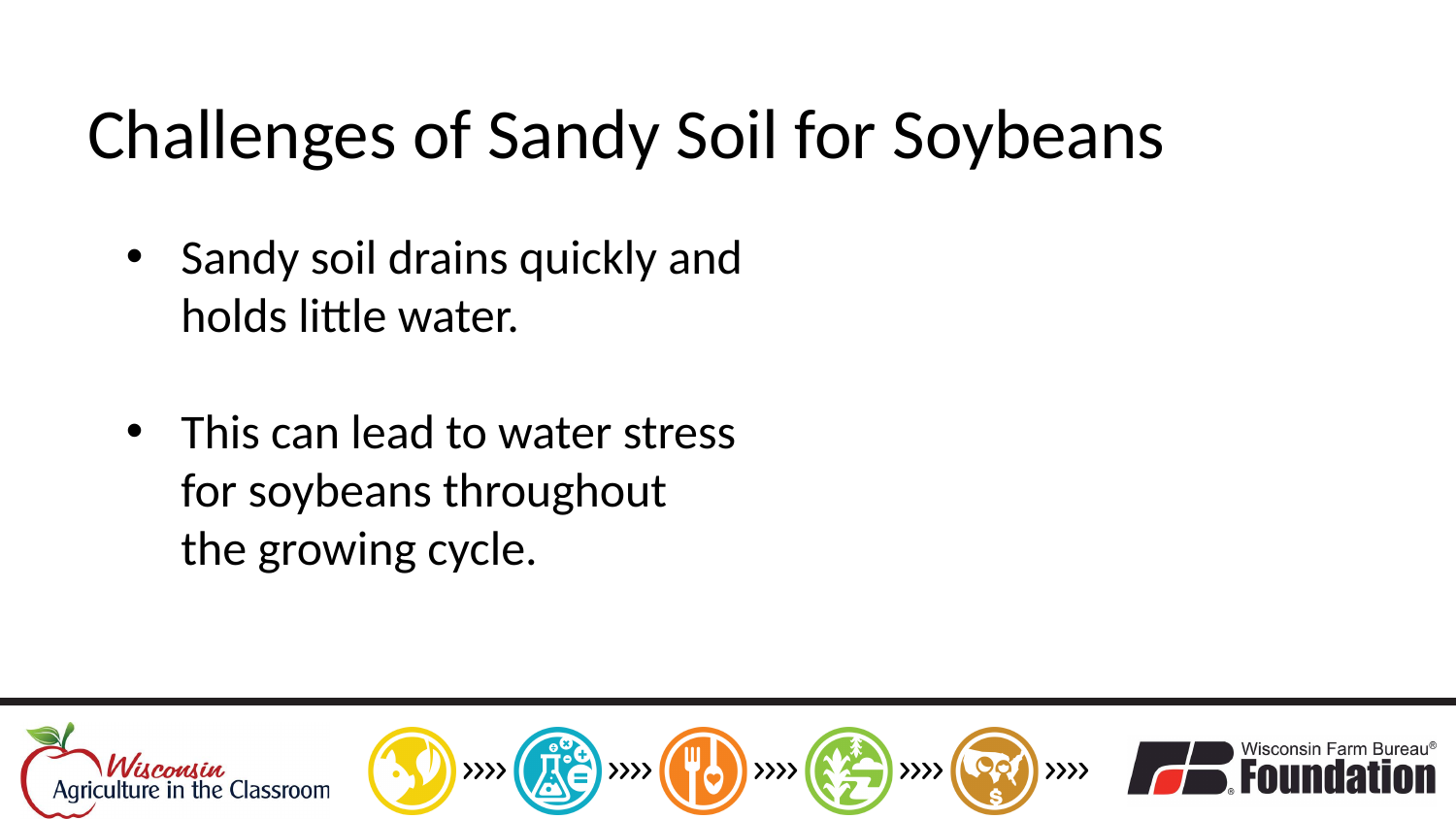

# Challenges of Sandy Soil for Soybeans
Sandy soil drains quickly and holds little water.

This can lead to water stress for soybeans throughout the growing cycle.